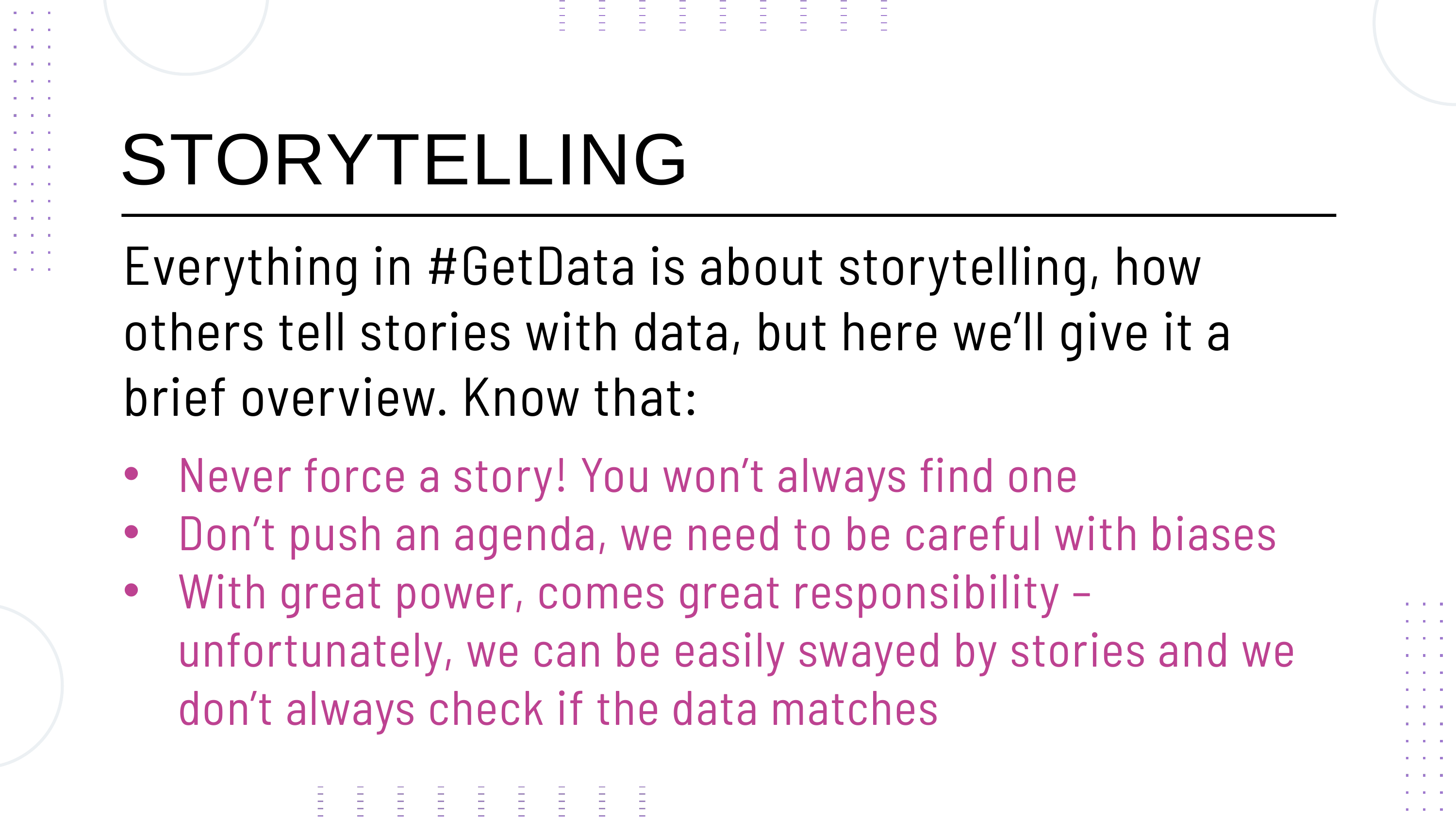

STORYTELLING

Everything in #GetData is about storytelling, how others tell stories with data, but here we’ll give it a brief overview. Know that:
Never force a story! You won’t always find one
Don’t push an agenda, we need to be careful with biases
With great power, comes great responsibility – unfortunately, we can be easily swayed by stories and we don’t always check if the data matches